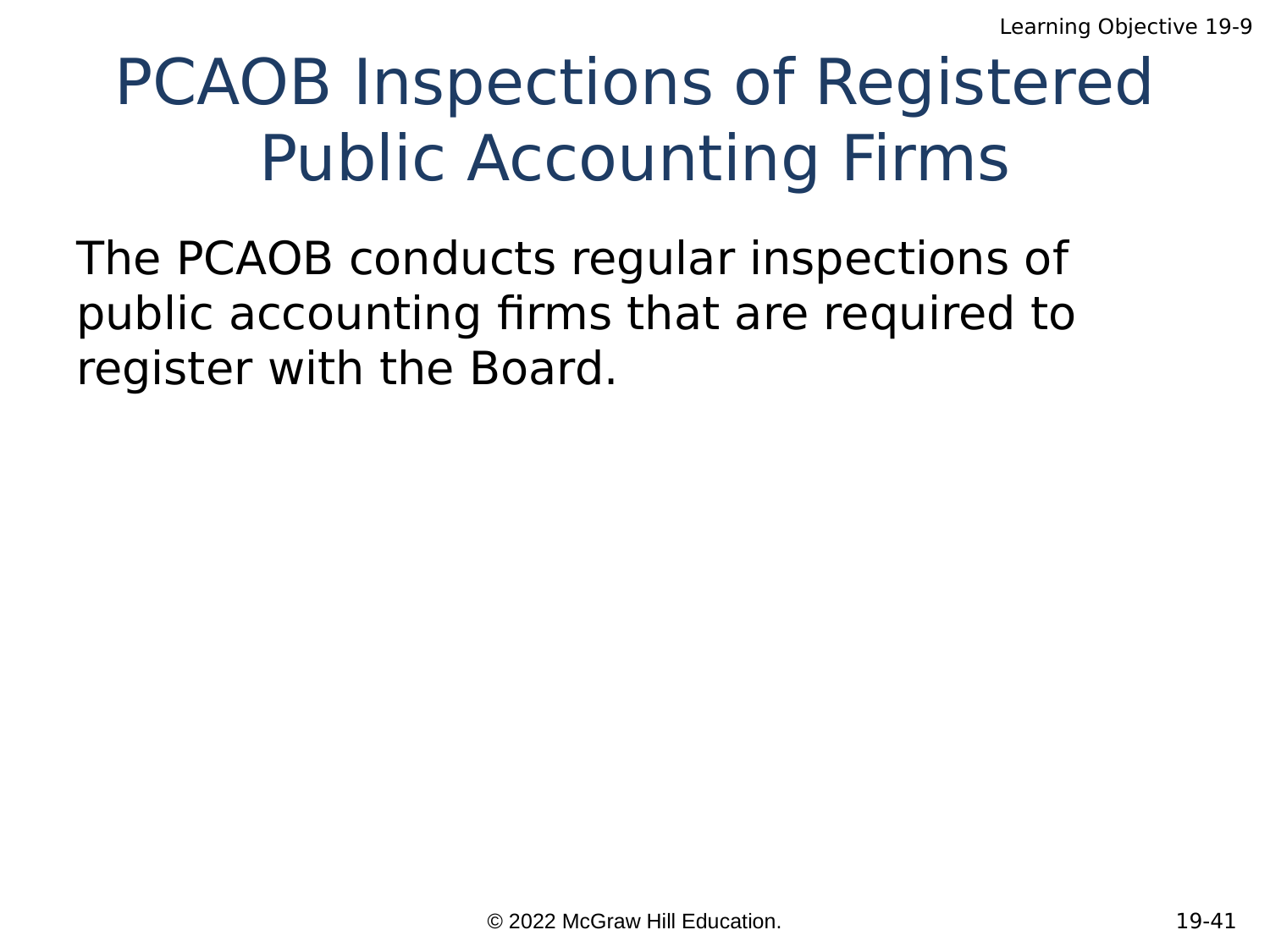

Learning Objective 19-9
# PCAOB Inspections of Registered Public Accounting Firms
The PCAOB conducts regular inspections of public accounting firms that are required to register with the Board.